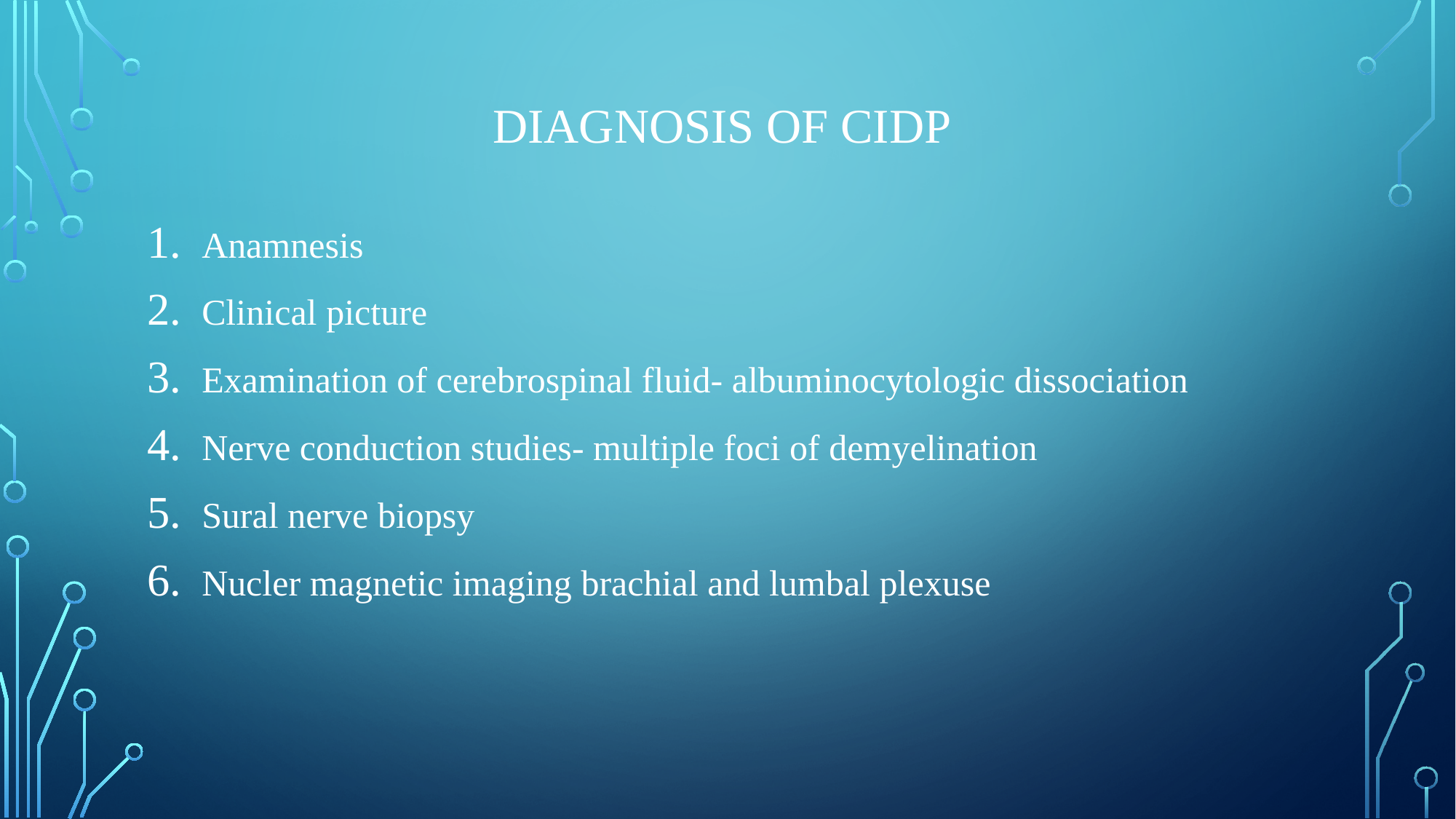

# Diagnosis of cidp
Anamnesis
Clinical picture
Examination of cerebrospinal fluid- albuminocytologic dissociation
Nerve conduction studies- multiple foci of demyelination
Sural nerve biopsy
Nucler magnetic imaging brachial and lumbal plexuse